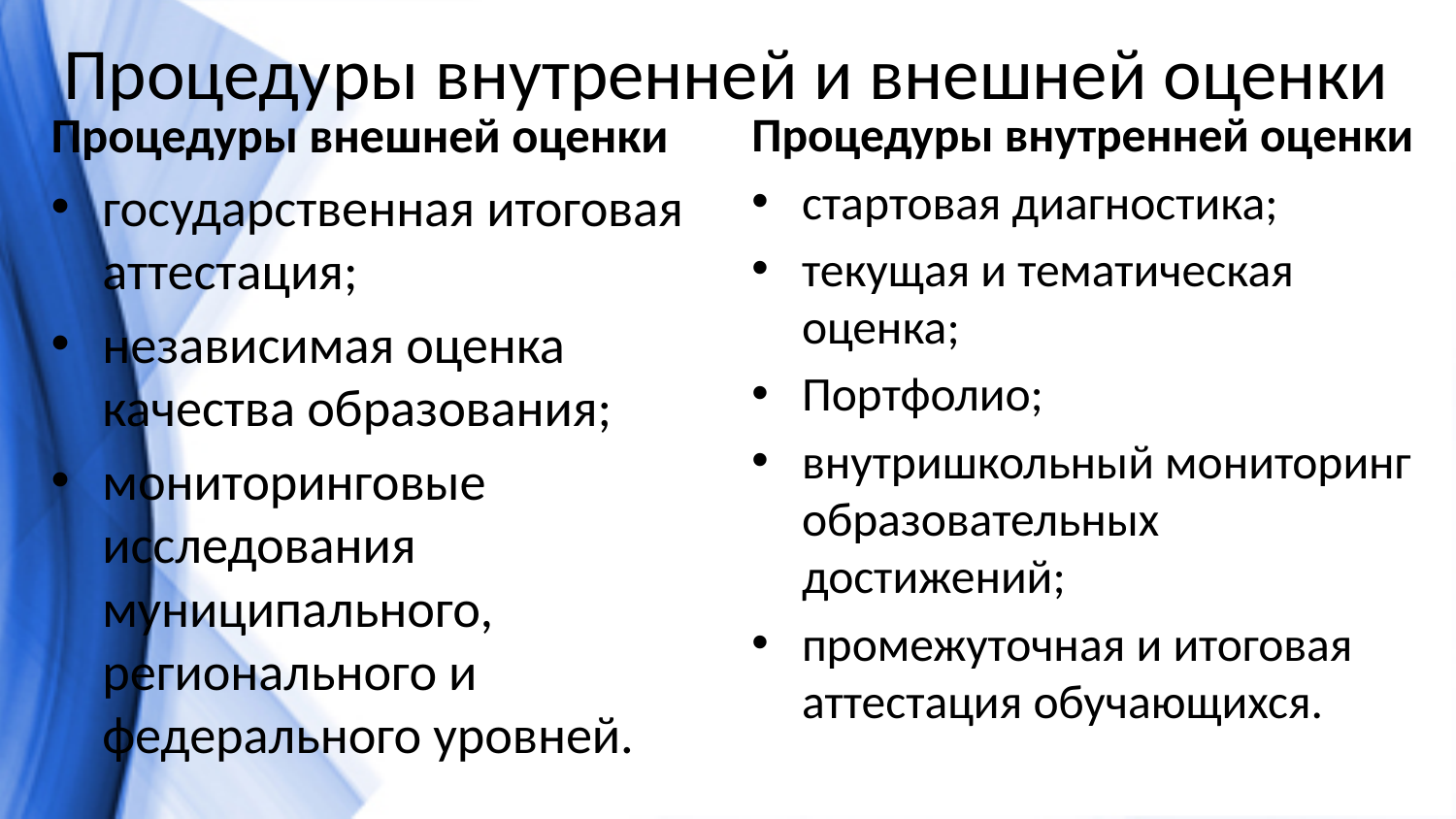

# Процедуры внутренней и внешней оценки
Процедуры внешней оценки
государственная итоговая аттестация;
независимая оценка качества образования;
мониторинговые исследования муниципального, регионального и федерального уровней.

Процедуры внутренней оценки
стартовая диагностика;
текущая и тематическая оценка;
Портфолио;
внутришкольный мониторинг образовательных достижений;
промежуточная и итоговая аттестация обучающихся.